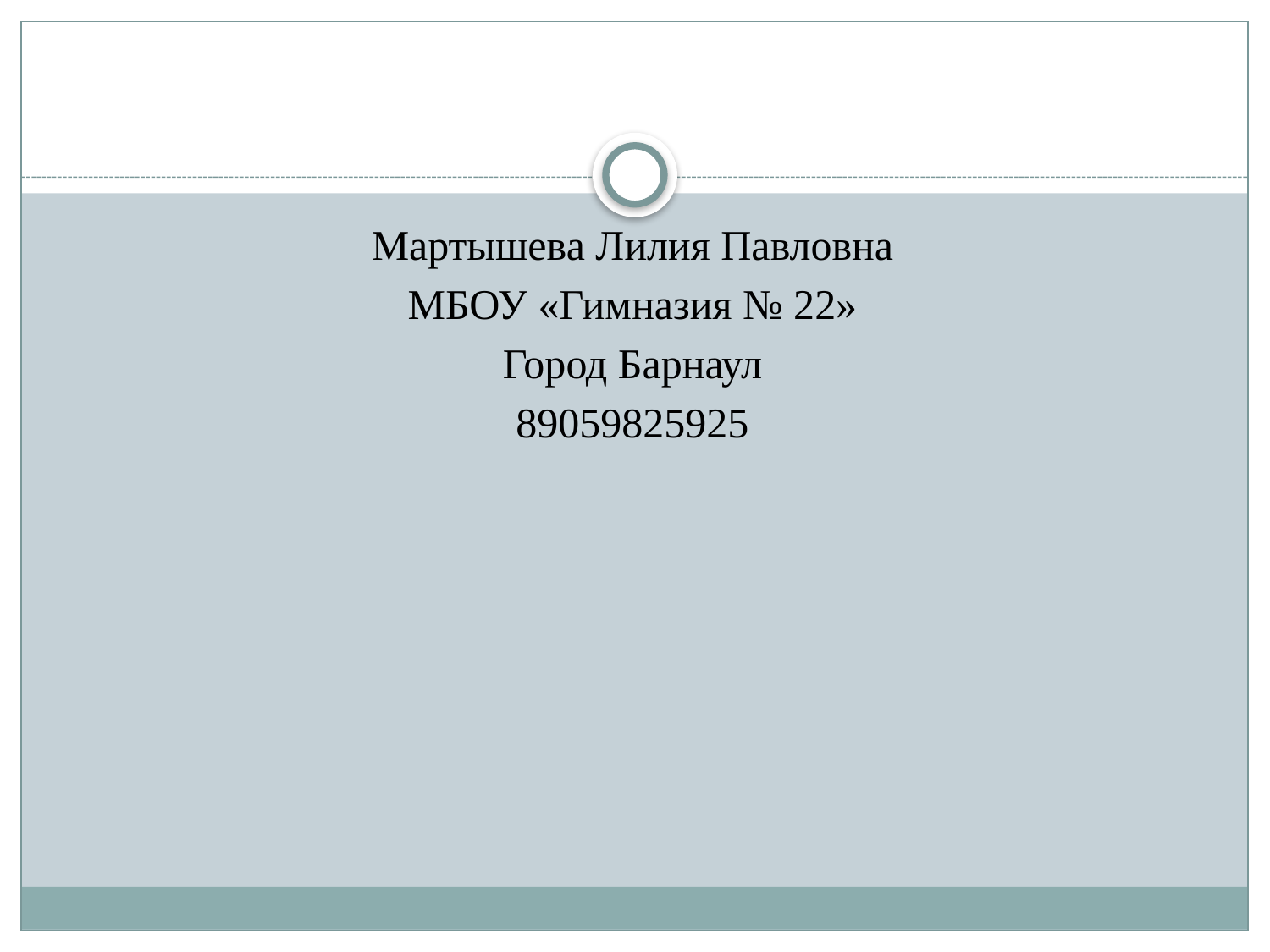

#
Мартышева Лилия Павловна
МБОУ «Гимназия № 22»
Город Барнаул
89059825925